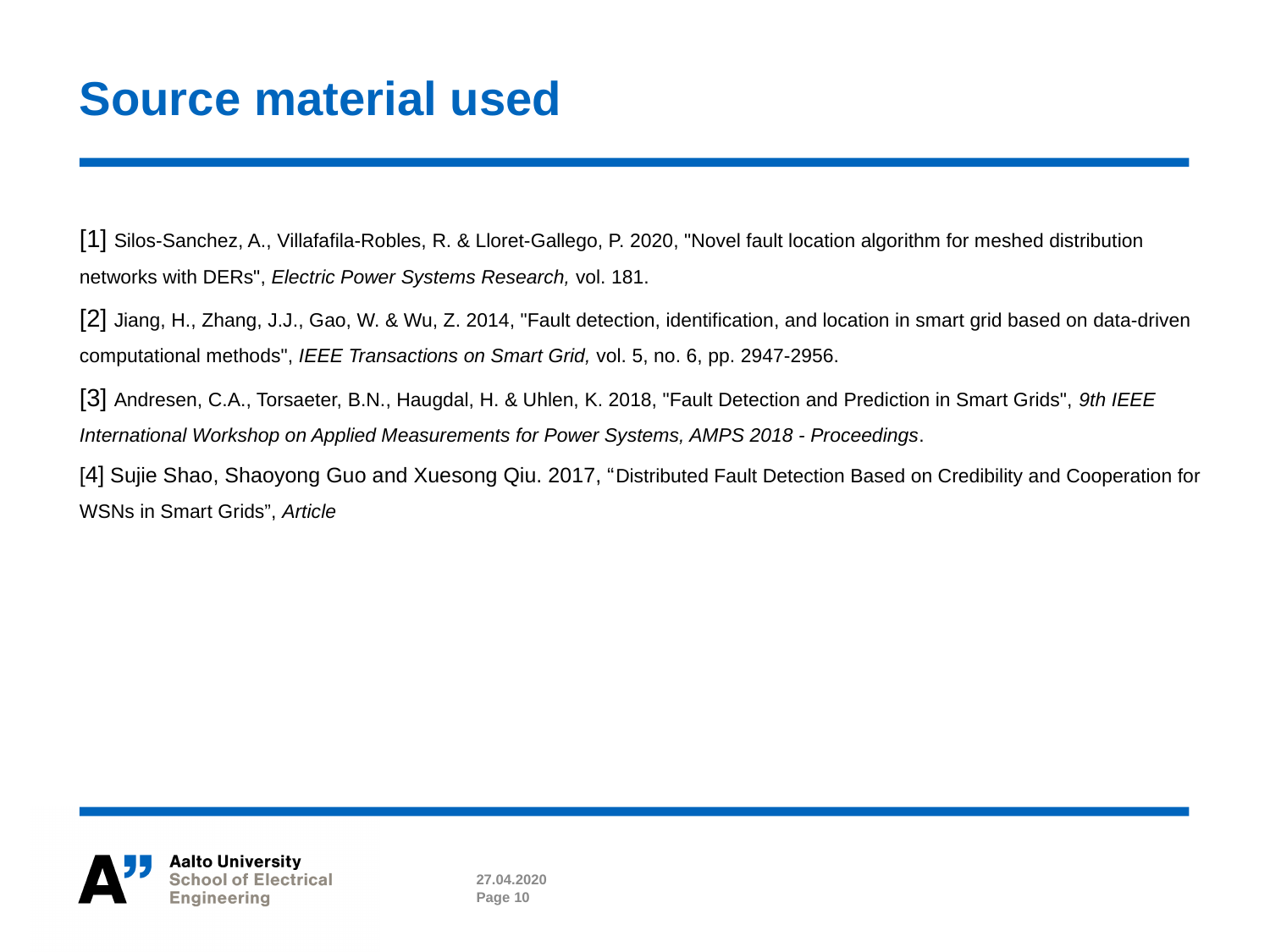

# Source material used
[1] Silos-Sanchez, A., Villafafila-Robles, R. & Lloret-Gallego, P. 2020, "Novel fault location algorithm for meshed distribution networks with DERs", Electric Power Systems Research, vol. 181.
[2] Jiang, H., Zhang, J.J., Gao, W. & Wu, Z. 2014, "Fault detection, identification, and location in smart grid based on data-driven computational methods", IEEE Transactions on Smart Grid, vol. 5, no. 6, pp. 2947-2956.
[3] Andresen, C.A., Torsaeter, B.N., Haugdal, H. & Uhlen, K. 2018, "Fault Detection and Prediction in Smart Grids", 9th IEEE International Workshop on Applied Measurements for Power Systems, AMPS 2018 - Proceedings.
[4] Sujie Shao, Shaoyong Guo and Xuesong Qiu. 2017, “Distributed Fault Detection Based on Credibility and Cooperation for WSNs in Smart Grids”, Article

27.04.2020
Page 10